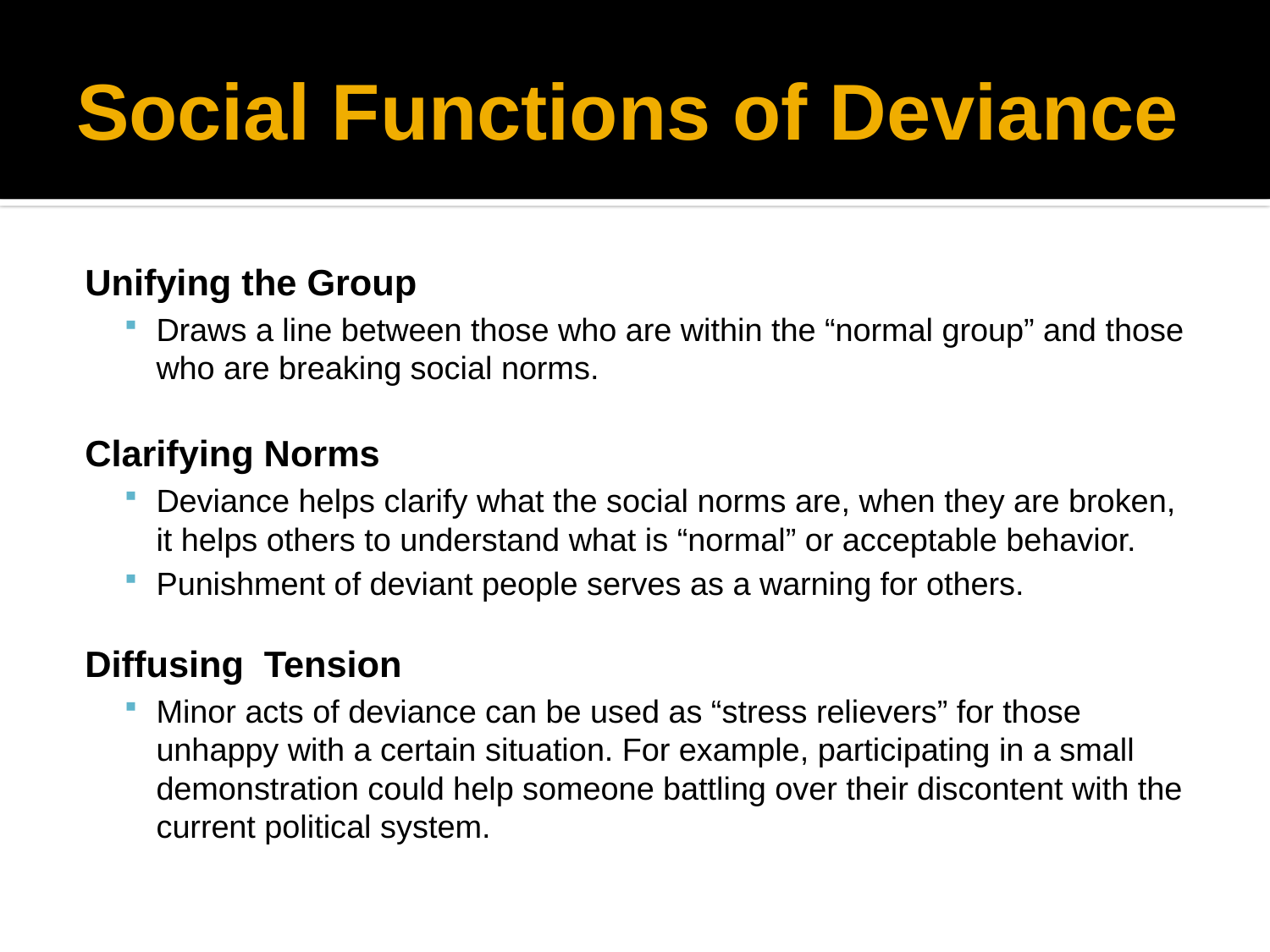

# Social Functions of Deviance
Unifying the Group
Draws a line between those who are within the “normal group” and those who are breaking social norms.

Clarifying Norms
Deviance helps clarify what the social norms are, when they are broken, it helps others to understand what is “normal” or acceptable behavior.
Punishment of deviant people serves as a warning for others.

Diffusing  Tension
Minor acts of deviance can be used as “stress relievers” for those unhappy with a certain situation. For example, participating in a small demonstration could help someone battling over their discontent with the current political system.